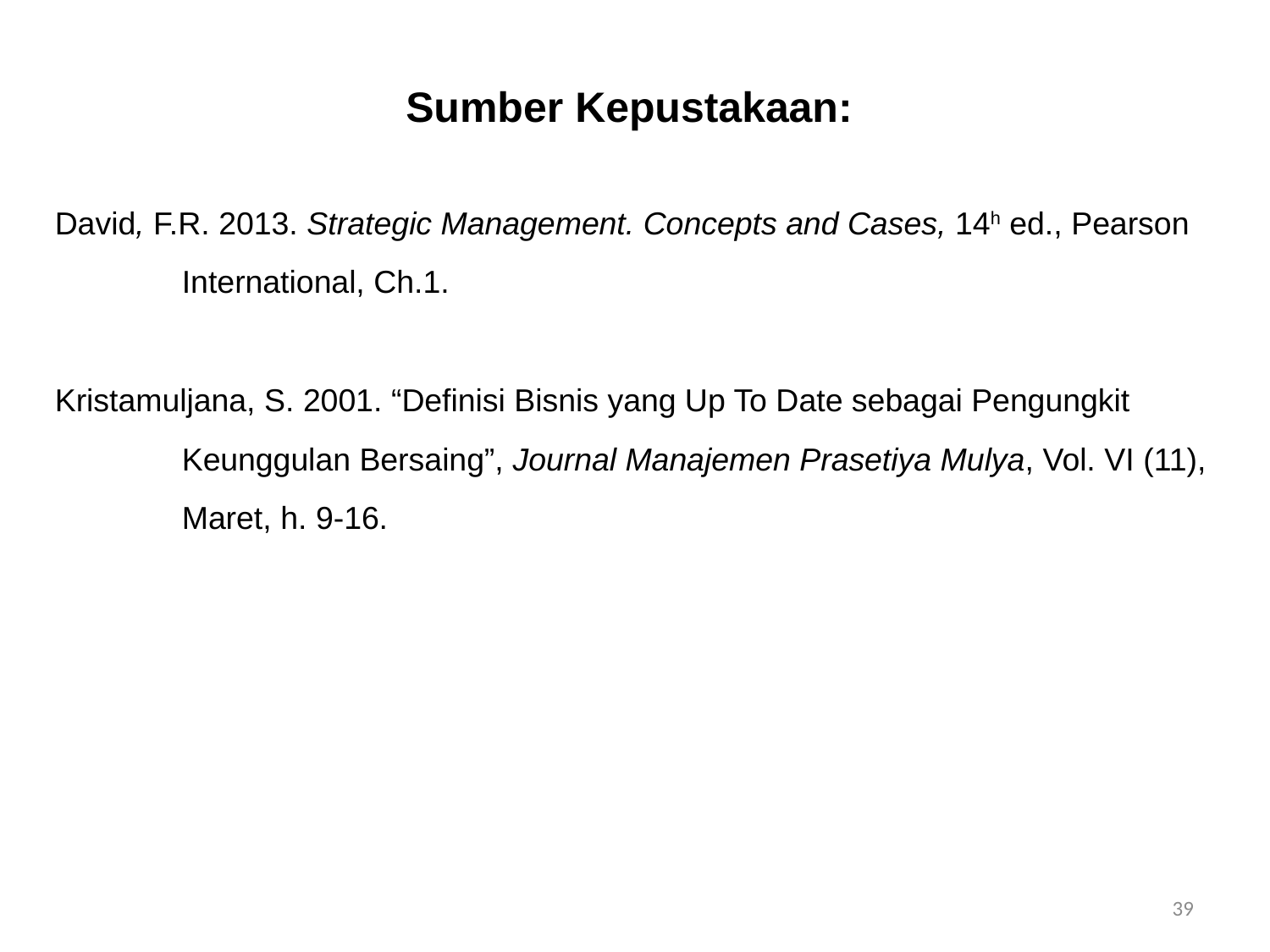

Sumber Kepustakaan:

David, F.R. 2013. Strategic Management. Concepts and Cases, 14h ed., Pearson 	International, Ch.1.

Kristamuljana, S. 2001. “Definisi Bisnis yang Up To Date sebagai Pengungkit
       	Keunggulan Bersaing”, Journal Manajemen Prasetiya Mulya, Vol. VI (11),
	Maret, h. 9-16.

39